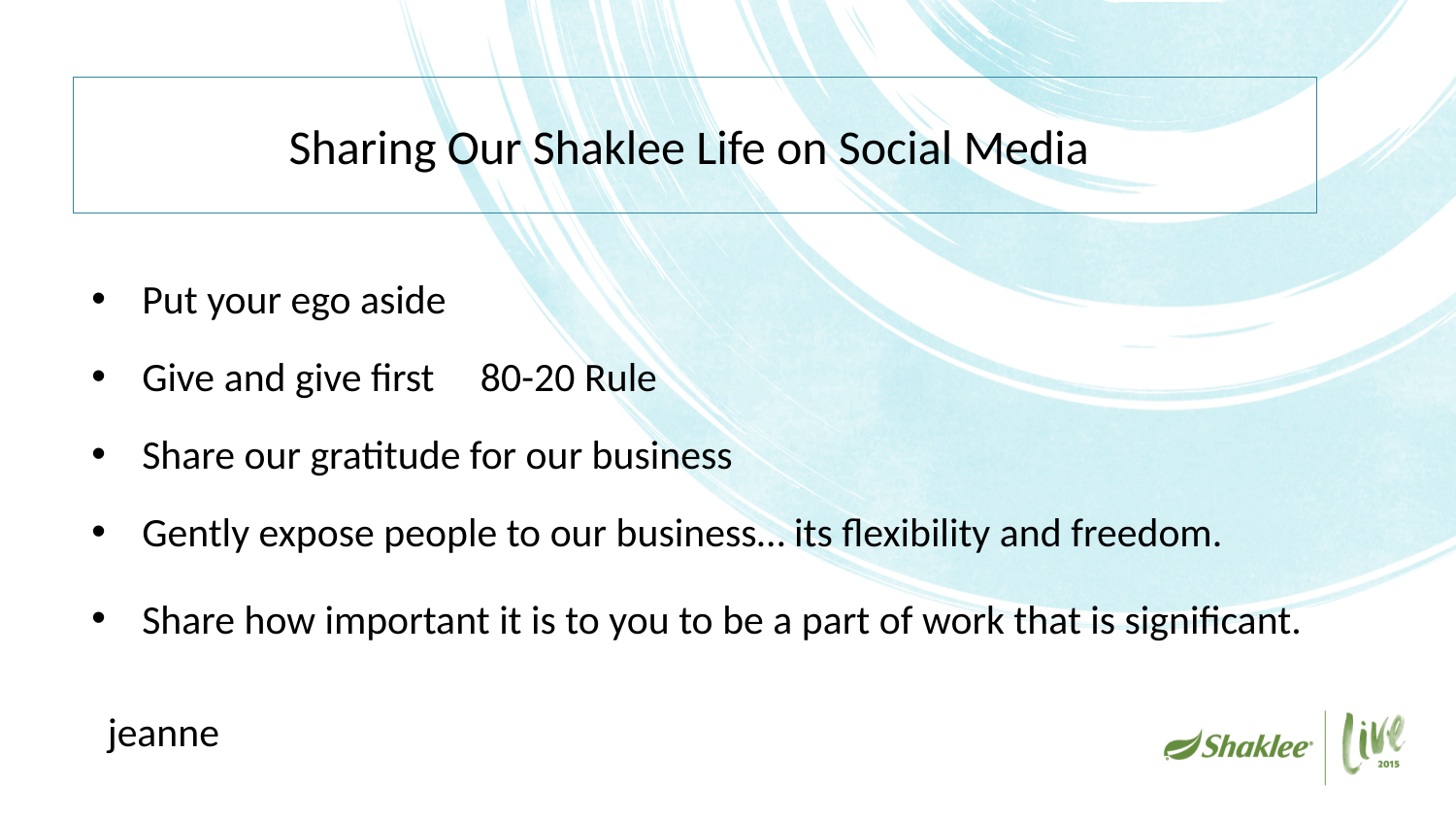

# Sharing Our Shaklee Life on Social Media
Put your ego aside

Give and give first     80-20 Rule

Share our gratitude for our business

Gently expose people to our business… its flexibility and freedom.

Share how important it is to you to be a part of work that is significant.

jeanne